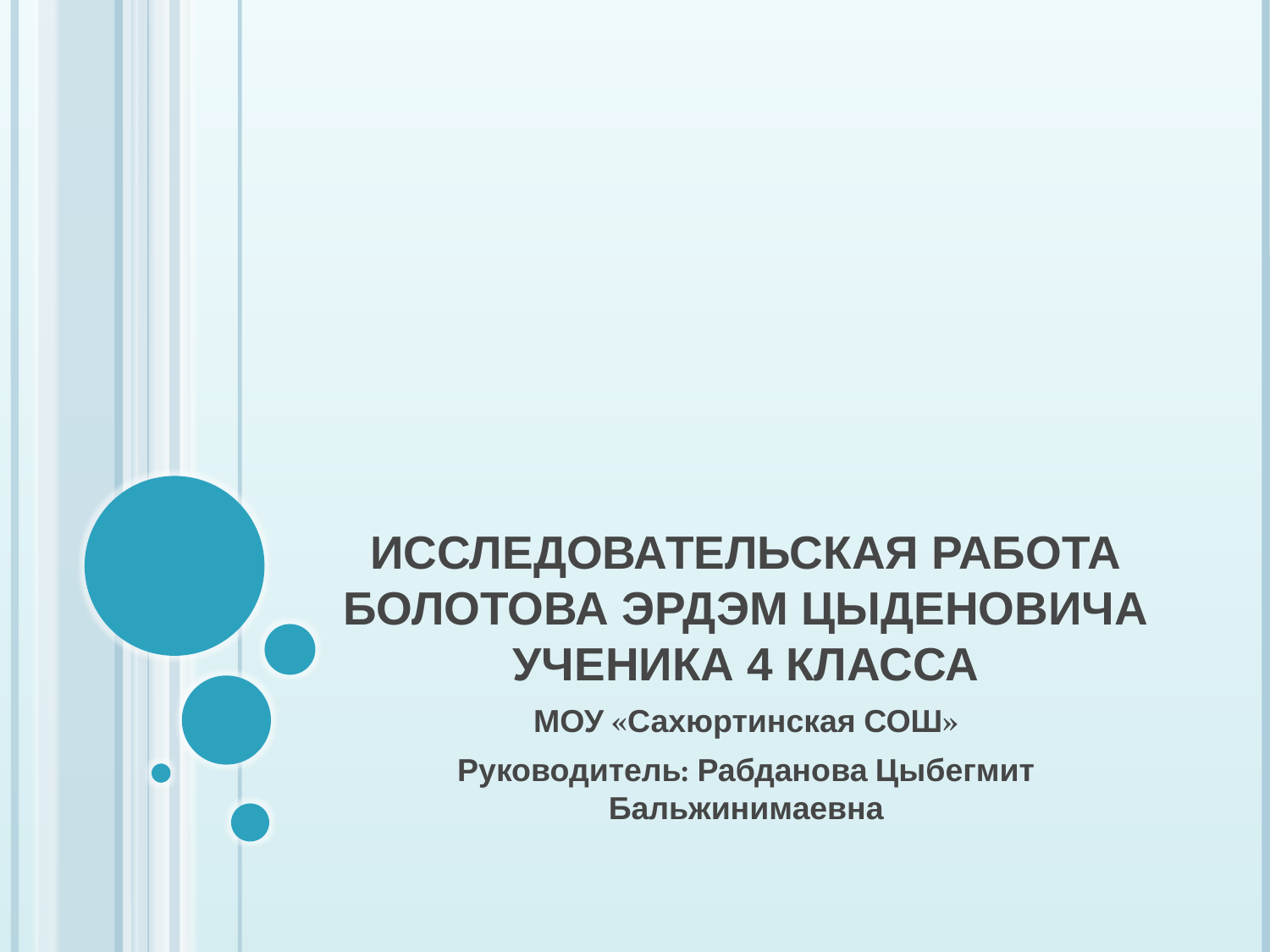

# Исследовательская работа Болотова Эрдэм Цыденовича Ученика 4 класса
МОУ «Сахюртинская СОШ»
Руководитель: Рабданова Цыбегмит Бальжинимаевна